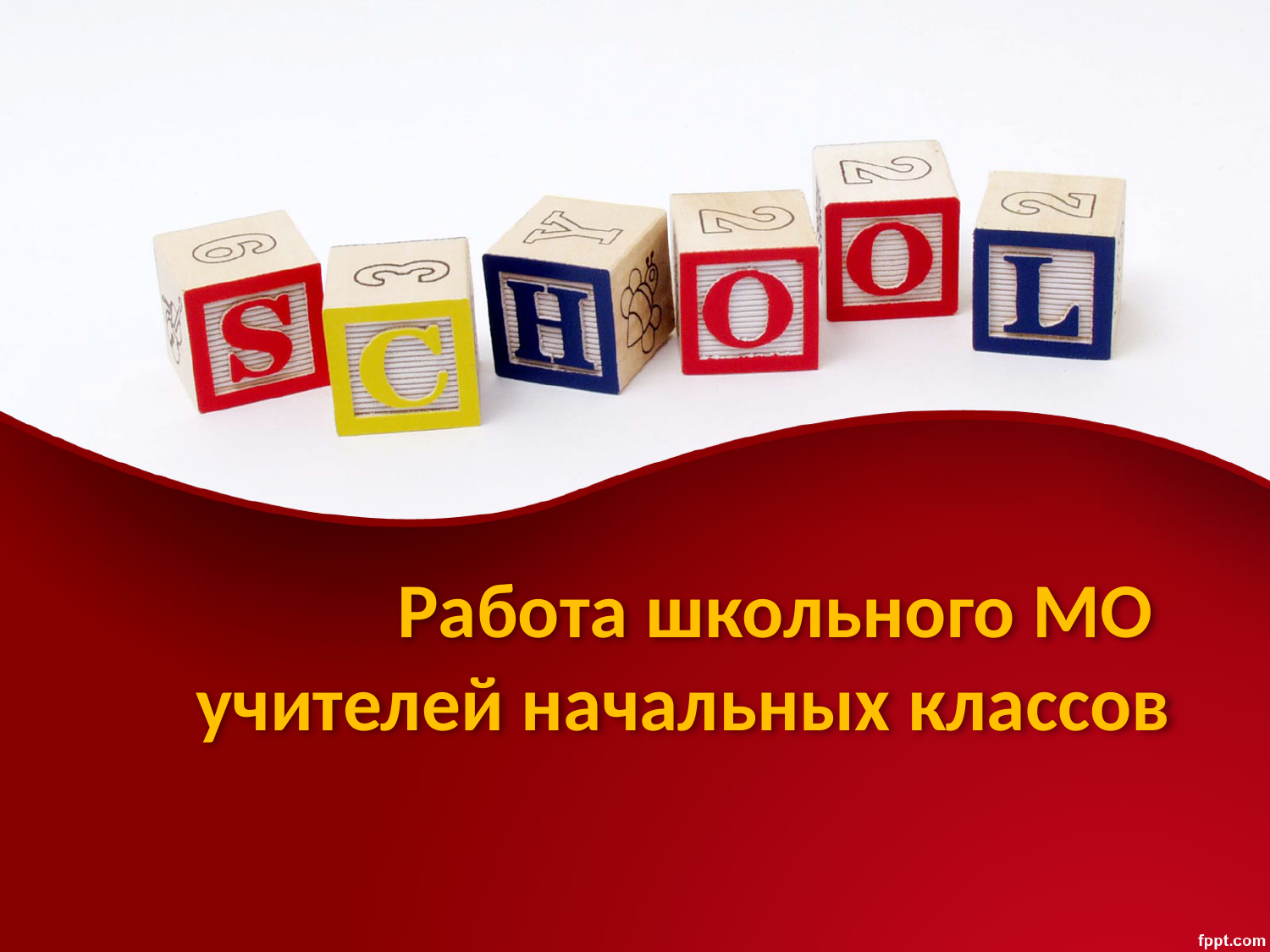

# Работа школьного МО учителей начальных классов